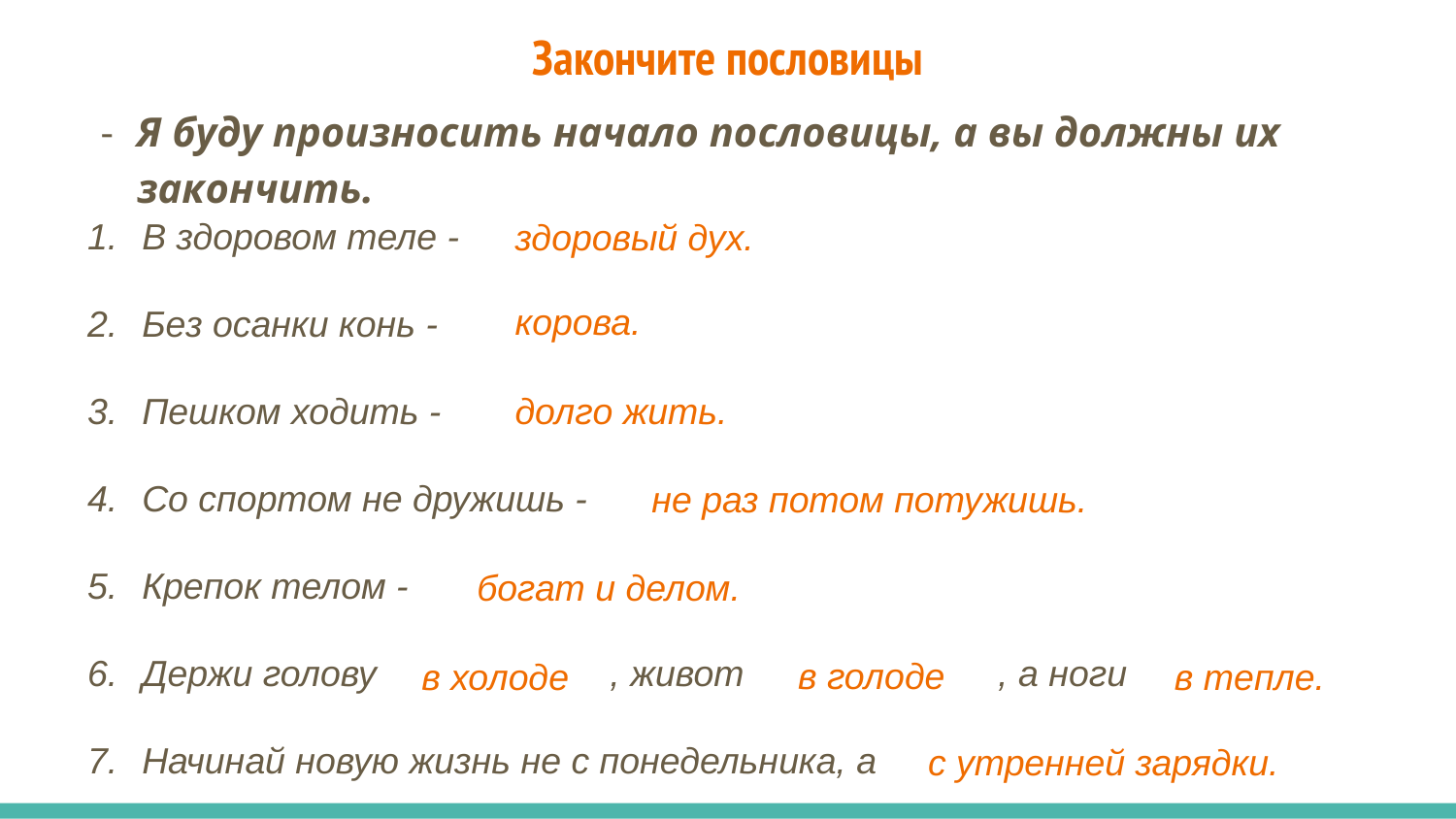

# Закончите пословицы
Я буду произносить начало пословицы, а вы должны их закончить.
В здоровом теле -

Без осанки конь -

Пешком ходить -

Со спортом не дружишь -

Крепок телом -

Держи голову                       , живот                         , а ноги

Начинай новую жизнь не с понедельника, а

здоровый дух.
корова.
долго жить.
не раз потом потужишь.
богат и делом.
в голоде
в холоде
в тепле.
с утренней зарядки.